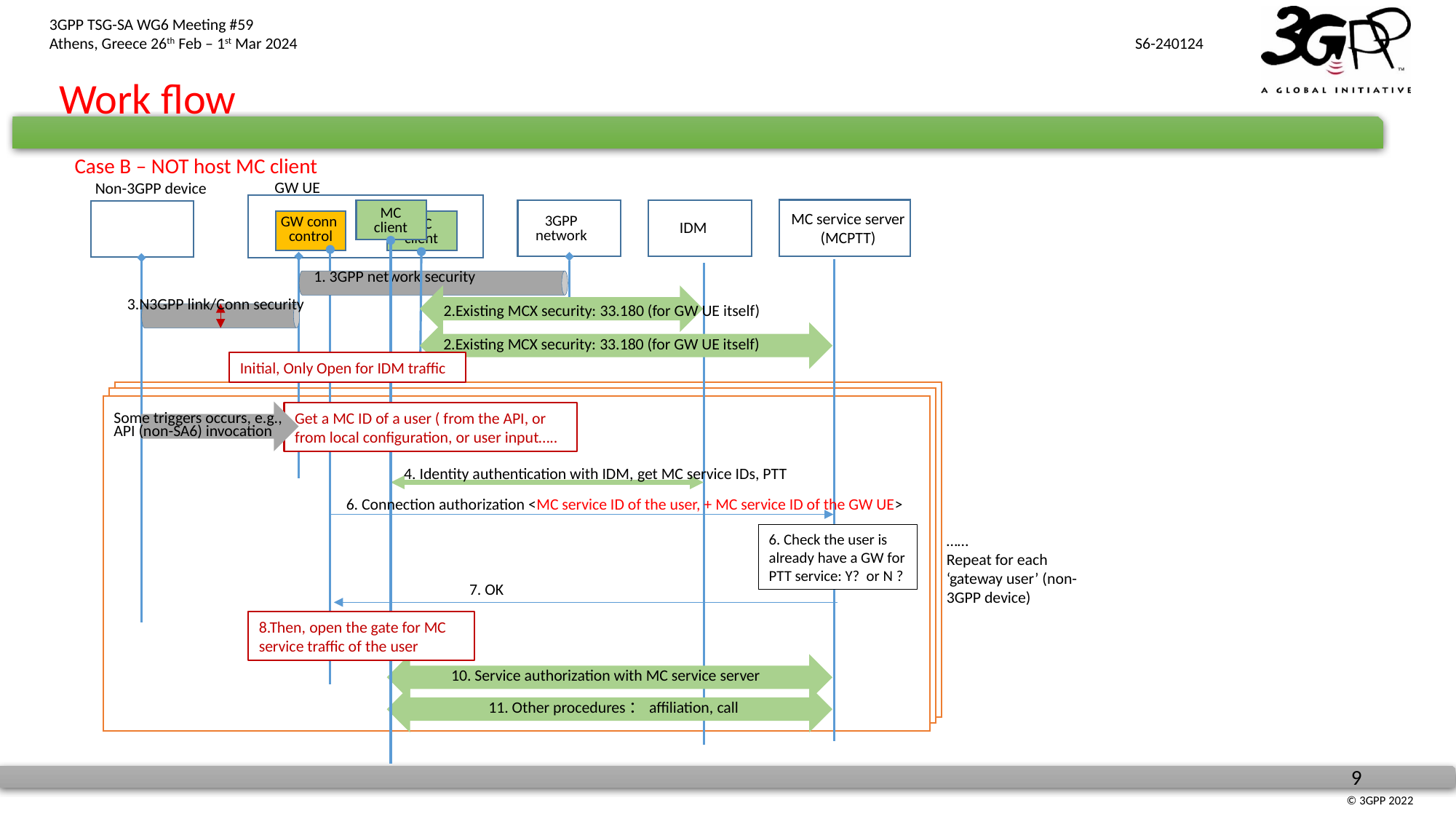

# Work flow
Case B – NOT host MC client

GW UE
Non-3GPP device

MC
client
MC service server
(MCPTT)
3GPP network
GW conn
control

MC
client
IDM

1. 3GPP network security

3.N3GPP link/Conn security
2.Existing MCX security: 33.180 (for GW UE itself)

2.Existing MCX security: 33.180 (for GW UE itself)
Initial, Only Open for IDM traffic

Get a MC ID of a user ( from the API, or from local configuration, or user input…..
Some triggers occurs, e.g., API (non-SA6) invocation
4. Identity authentication with IDM, get MC service IDs, PTT
6. Connection authorization <MC service ID of the user, + MC service ID of the GW UE>
6. Check the user is already have a GW for PTT service: Y?  or N ?
……
Repeat for each ‘gateway user’ (non-3GPP device)
7. OK
8.Then, open the gate for MC service traffic of the user

10. Service authorization with MC service server

11. Other procedures：affiliation, call